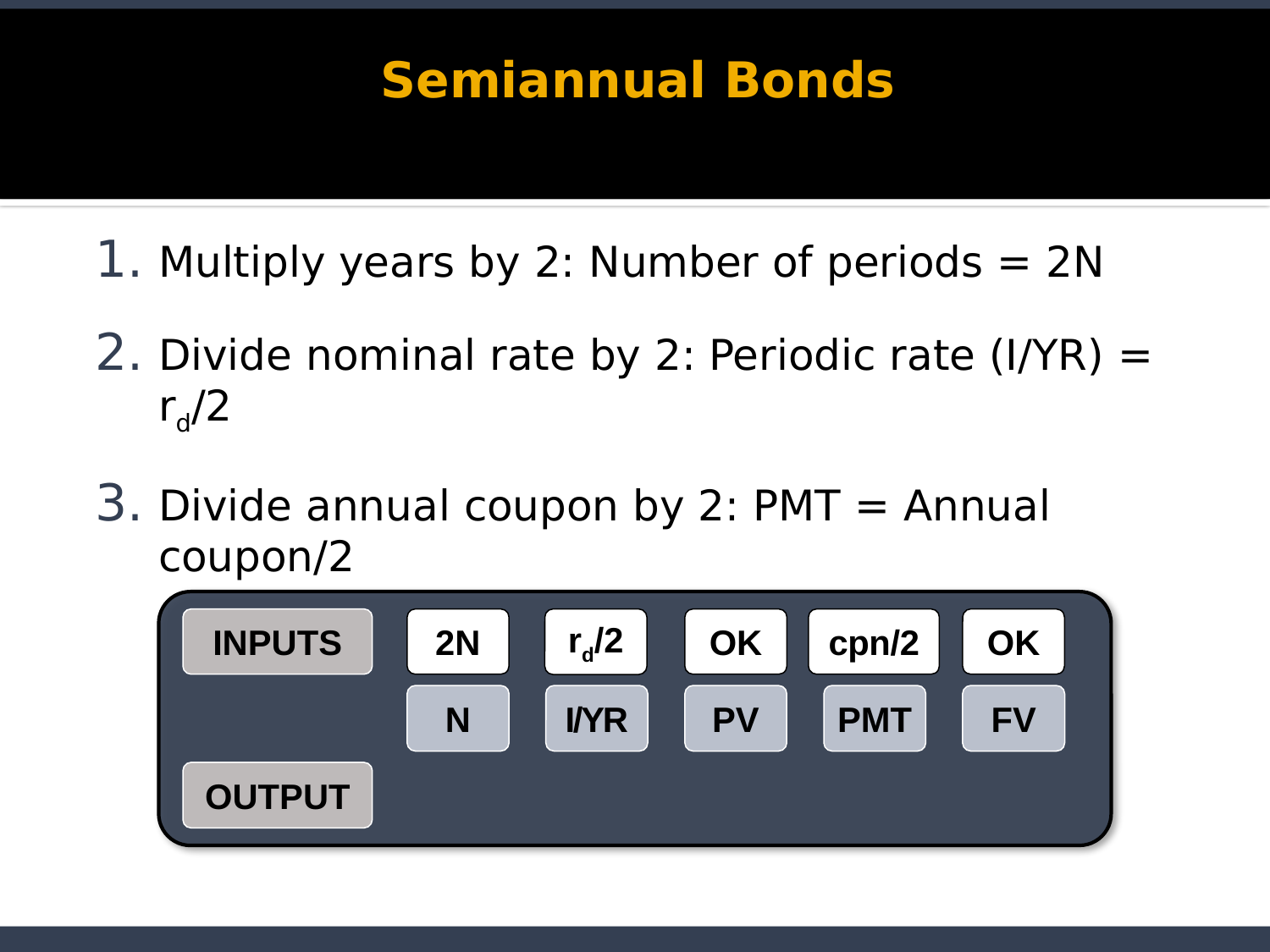

# Semiannual Bonds
Multiply years by 2: Number of periods = 2N
Divide nominal rate by 2: Periodic rate (I/YR) = rd/2
Divide annual coupon by 2: PMT = Annual coupon/2

INPUTS
2N
rd/2
OK
cpn/2
OK
N
I/YR
PV
PMT
FV
OUTPUT